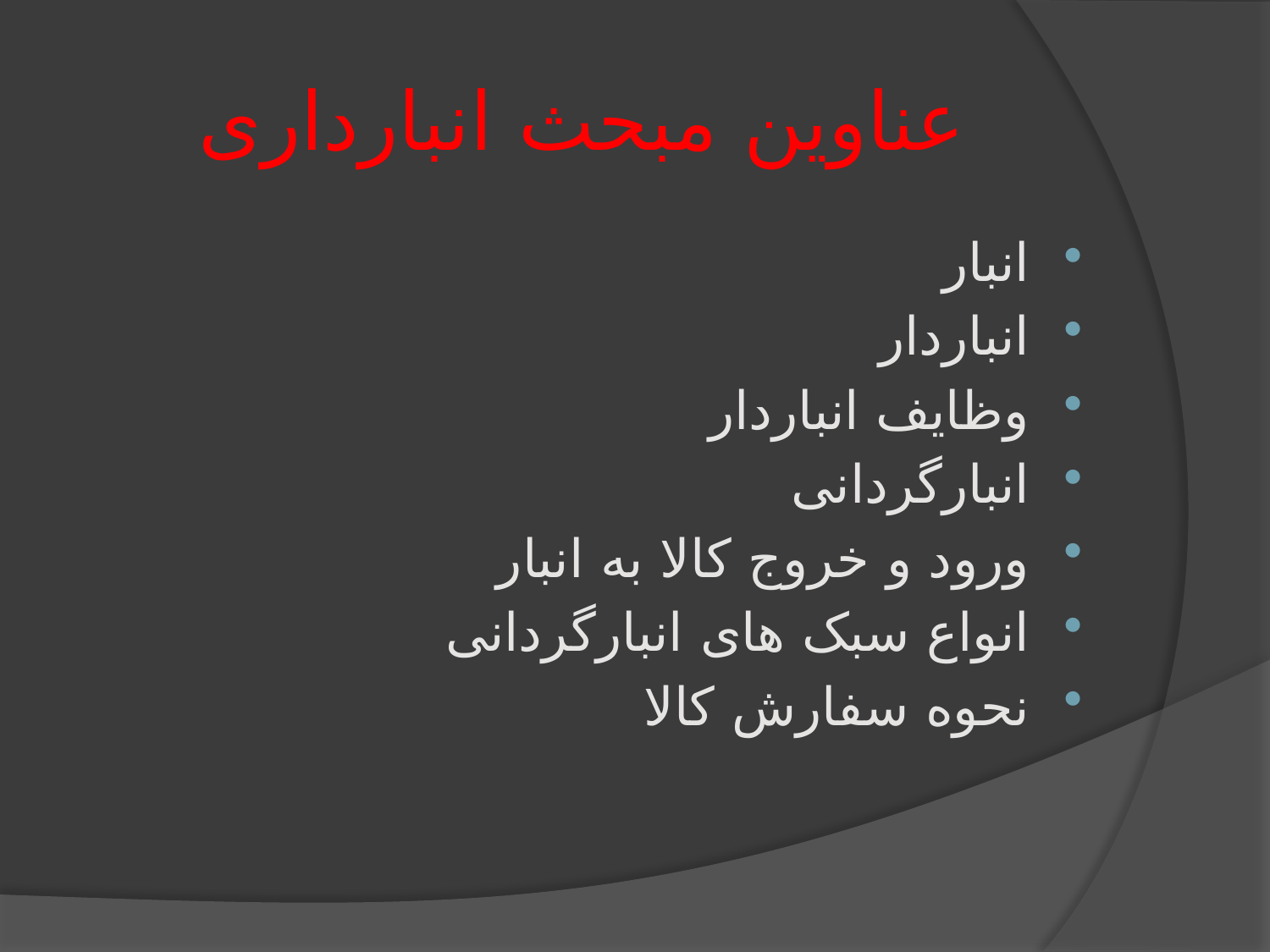

# عناوین مبحث انبارداری
انبار
انباردار
وظایف انباردار
انبارگردانی
ورود و خروج کالا به انبار
انواع سبک های انبارگردانی
نحوه سفارش کالا